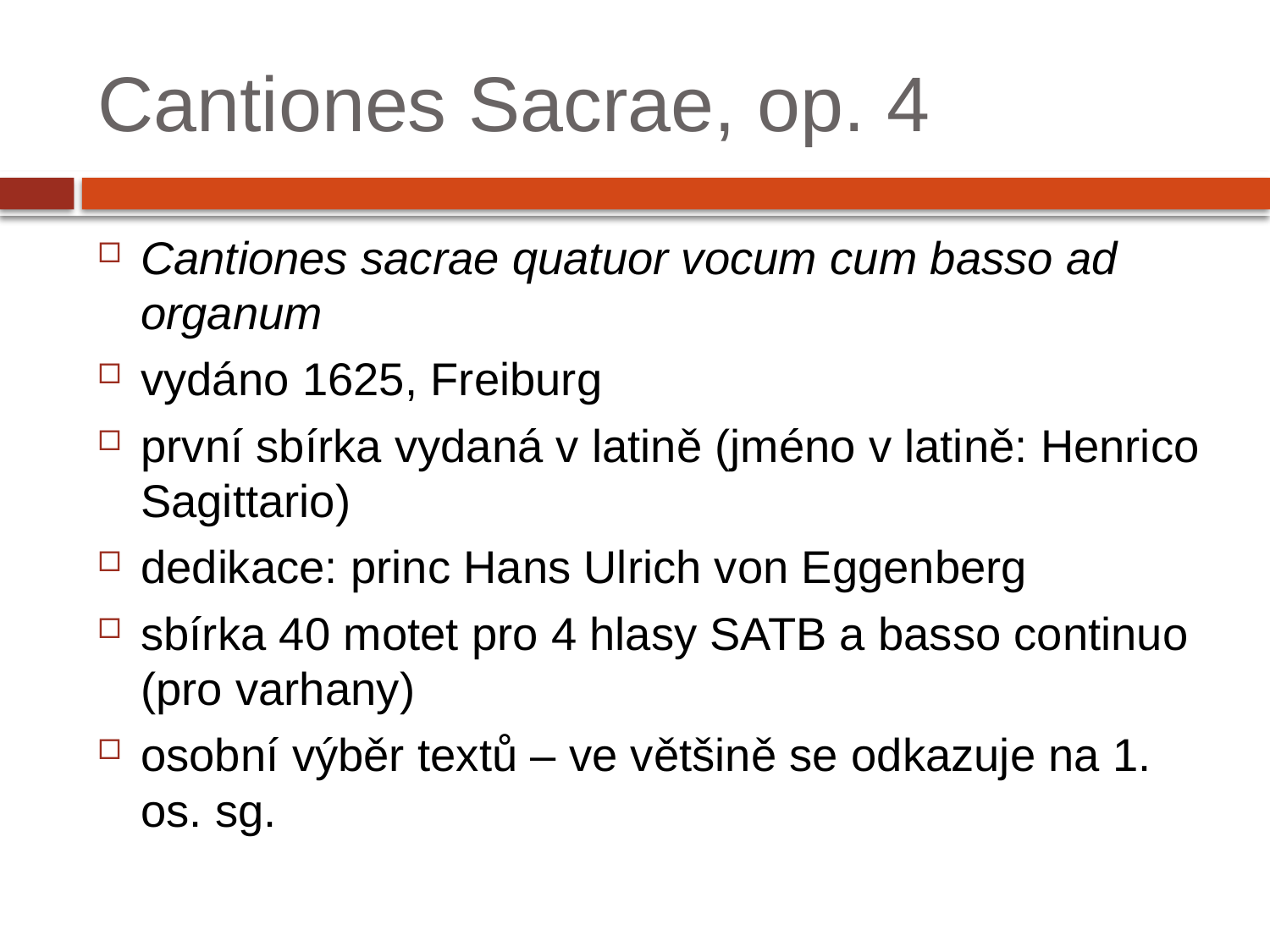

# Cantiones Sacrae, op. 4
Cantiones sacrae quatuor vocum cum basso ad organum
vydáno 1625, Freiburg
první sbírka vydaná v latině (jméno v latině: Henrico Sagittario)
dedikace: princ Hans Ulrich von Eggenberg
sbírka 40 motet pro 4 hlasy SATB a basso continuo (pro varhany)
osobní výběr textů – ve většině se odkazuje na 1. os. sg.